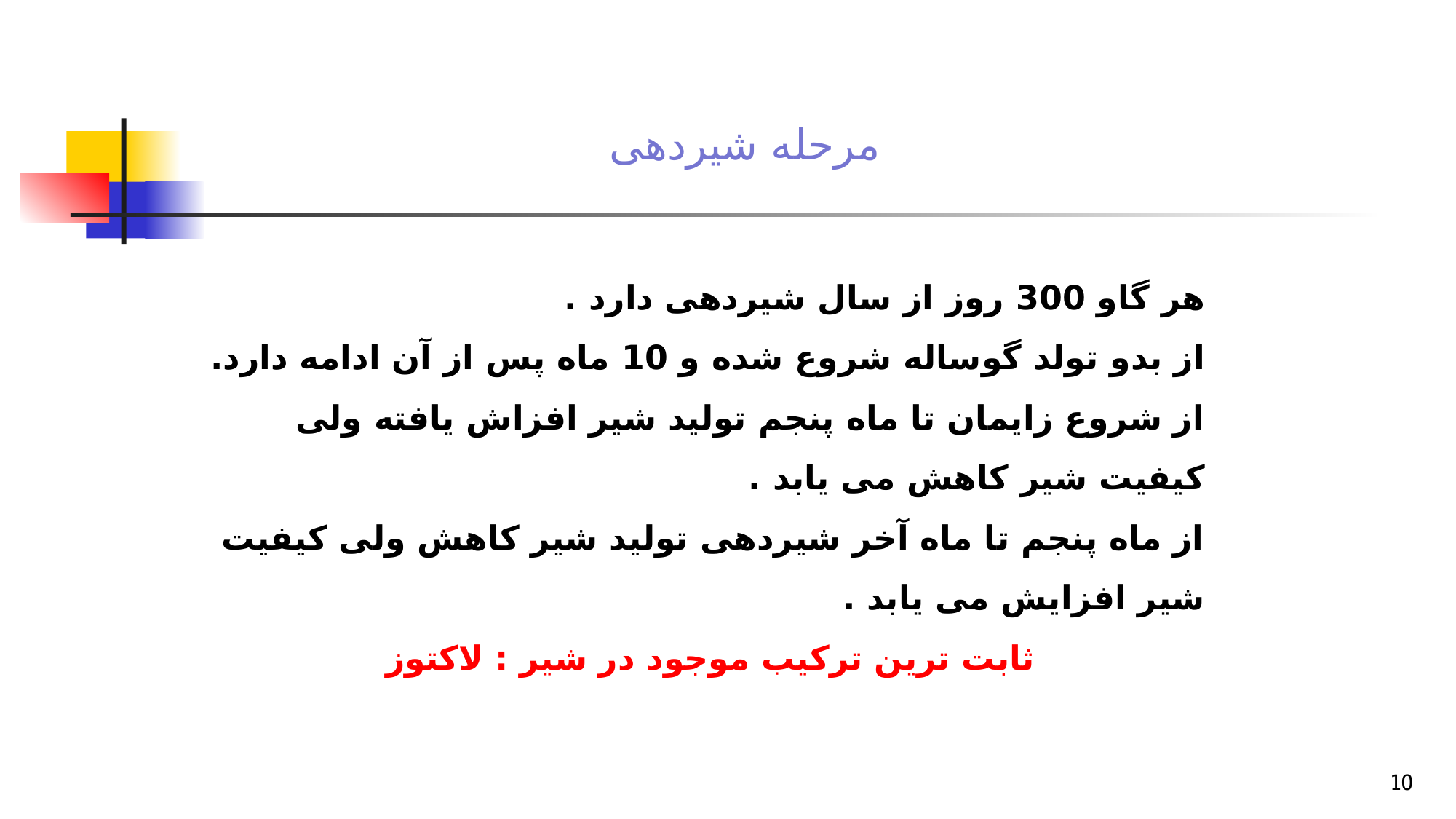

# مرحله شیردهی
هر گاو 300 روز از سال شیردهی دارد .
از بدو تولد گوساله شروع شده و 10 ماه پس از آن ادامه دارد.
از شروع زایمان تا ماه پنجم تولید شیر افزاش یافته ولی کیفیت شیر کاهش می یابد .
از ماه پنجم تا ماه آخر شیردهی تولید شیر کاهش ولی کیفیت شیر افزایش می یابد .
ثابت ترین ترکیب موجود در شیر : لاکتوز

10